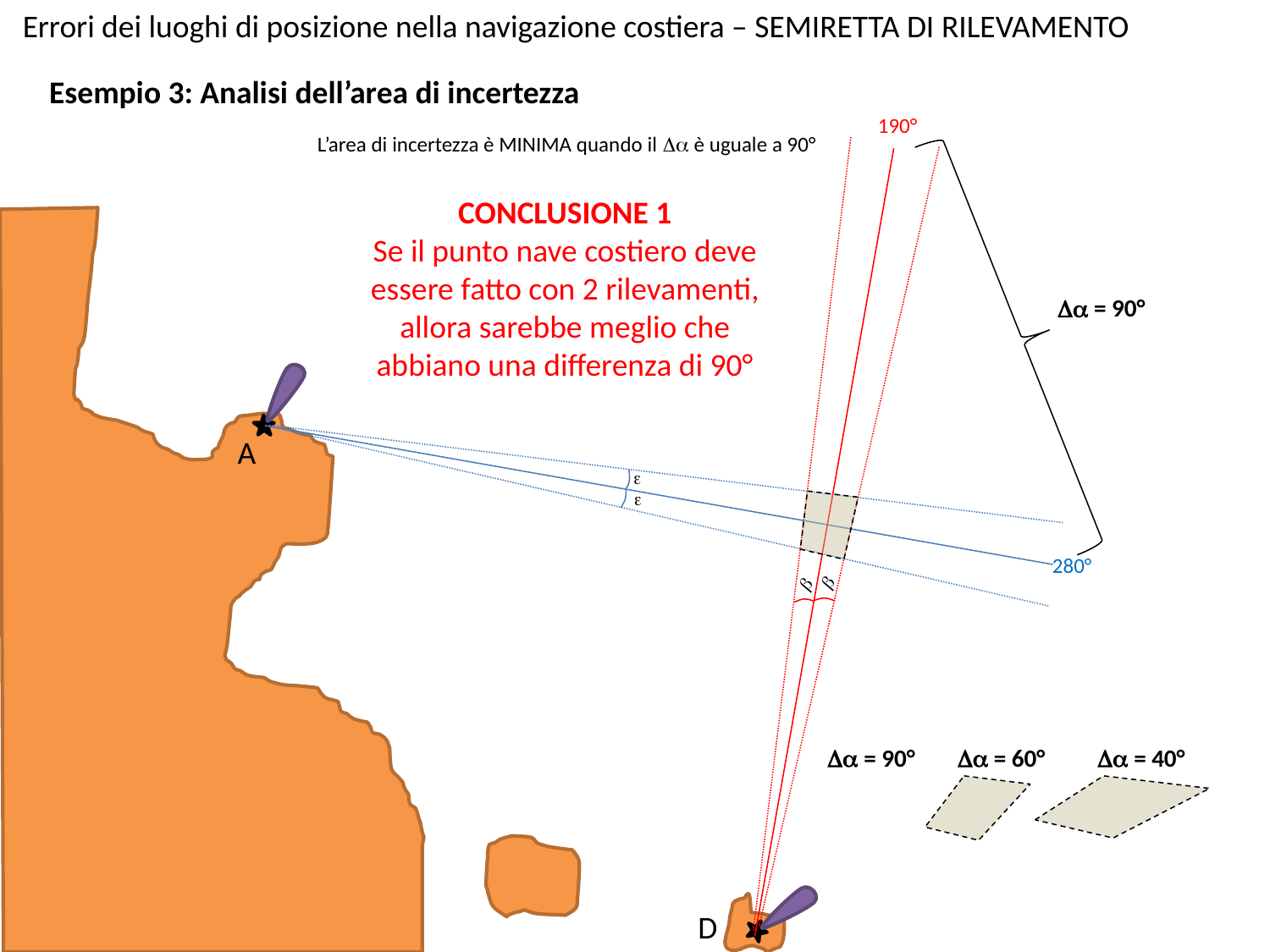

Errori dei luoghi di posizione nella navigazione costiera – SEMIRETTA DI RILEVAMENTO
Esempio 3: Analisi dell’area di incertezza
190°

L’area di incertezza è MINIMA quando il Δα è uguale a 90°
CONCLUSIONE 1
Se il punto nave costiero deve essere fatto con 2 rilevamenti, allora sarebbe meglio che abbiano una differenza di 90°

Δα = 90°

A
ε

β
β

ε

280°
Δα = 90°
Δα = 60°
Δα = 40°

D